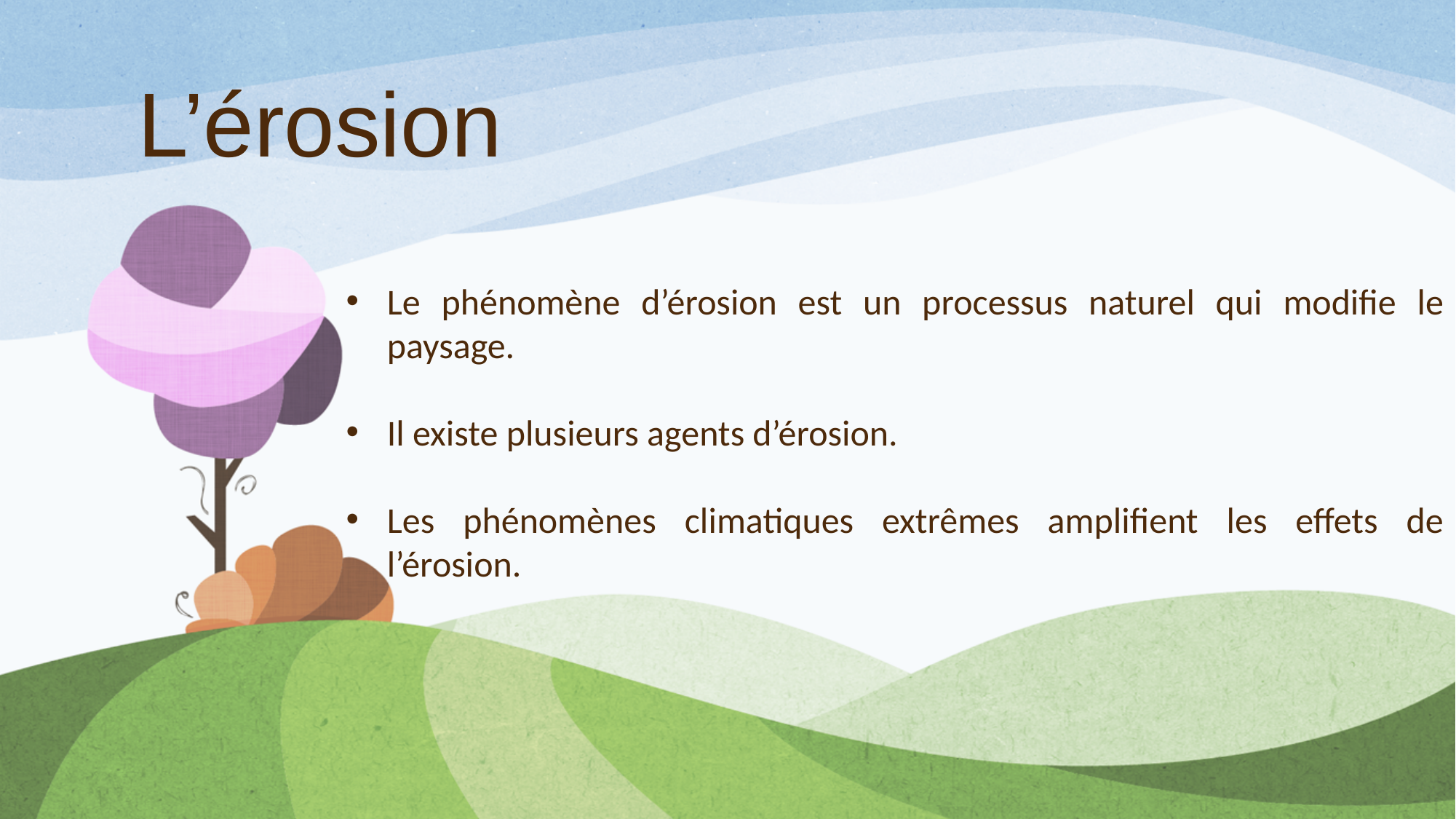

# L’érosion

Le phénomène d’érosion est un processus naturel qui modifie le paysage.

Il existe plusieurs agents d’érosion.

Les phénomènes climatiques extrêmes amplifient les effets de l’érosion.